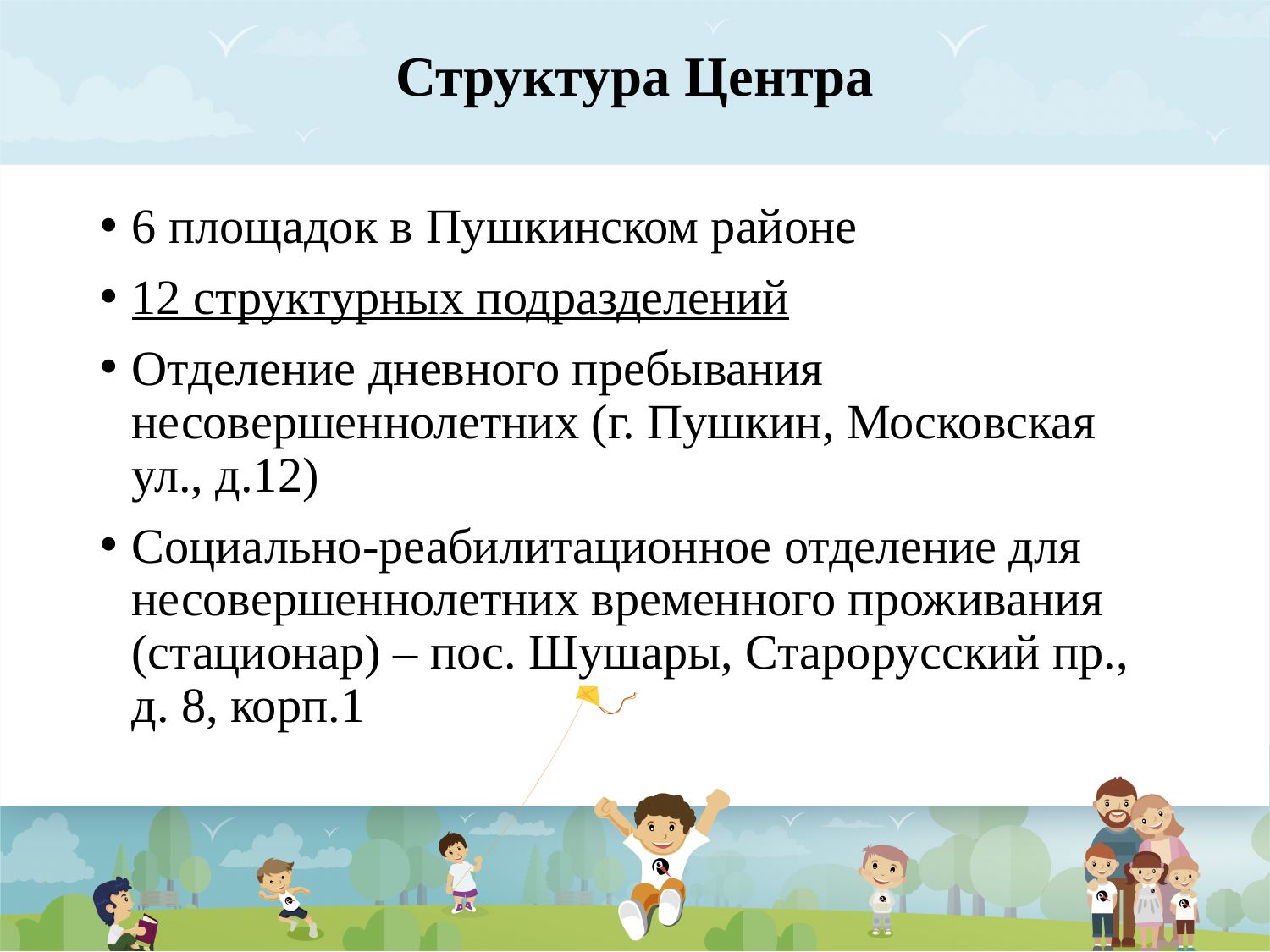

# Структура Центра
6 площадок в Пушкинском районе
12 структурных подразделений
Отделение дневного пребывания несовершеннолетних (г. Пушкин, Московская ул., д.12)
Социально-реабилитационное отделение для несовершеннолетних временного проживания (стационар) – пос. Шушары, Старорусский пр., д. 8, корп.1